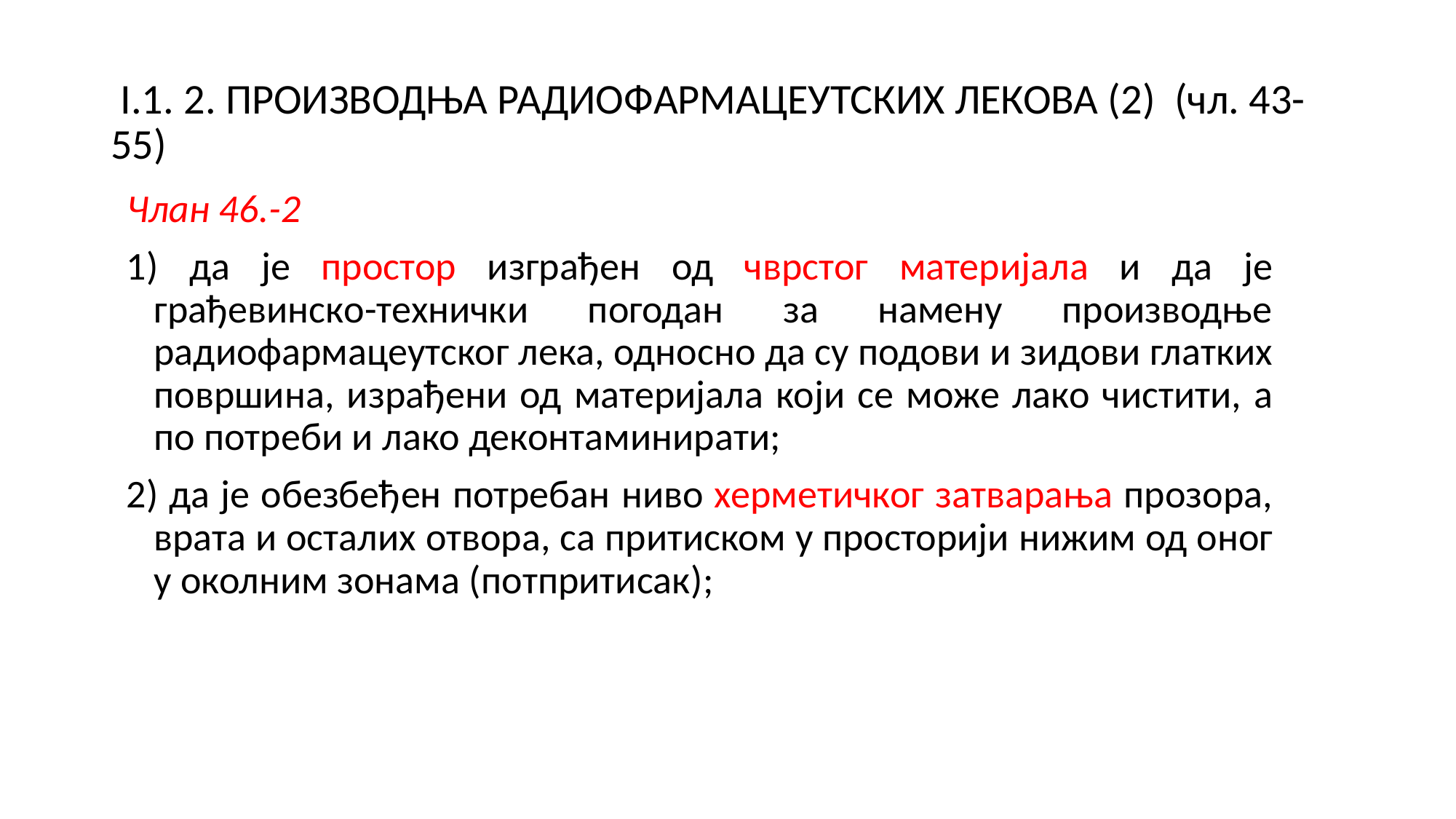

# I.1. 2. ПРОИЗВОДЊА РАДИОФAРМАЦЕУТСКИХ ЛЕКОВА (2)  (чл. 43-55)
Члан 46.-2
1) да је простор изграђен од чврстог материјала и да је грађевинско-технички погодан за намену производње радиофармацеутског лека, односно да су подови и зидови глатких површина, израђени од материјала који се може лако чистити, а по потреби и лако деконтаминирати;
2) да је обезбеђен потребан ниво херметичког затварања прозора, врата и осталих отвора, са притиском у просторији нижим од оног у околним зонама (потпритисак);